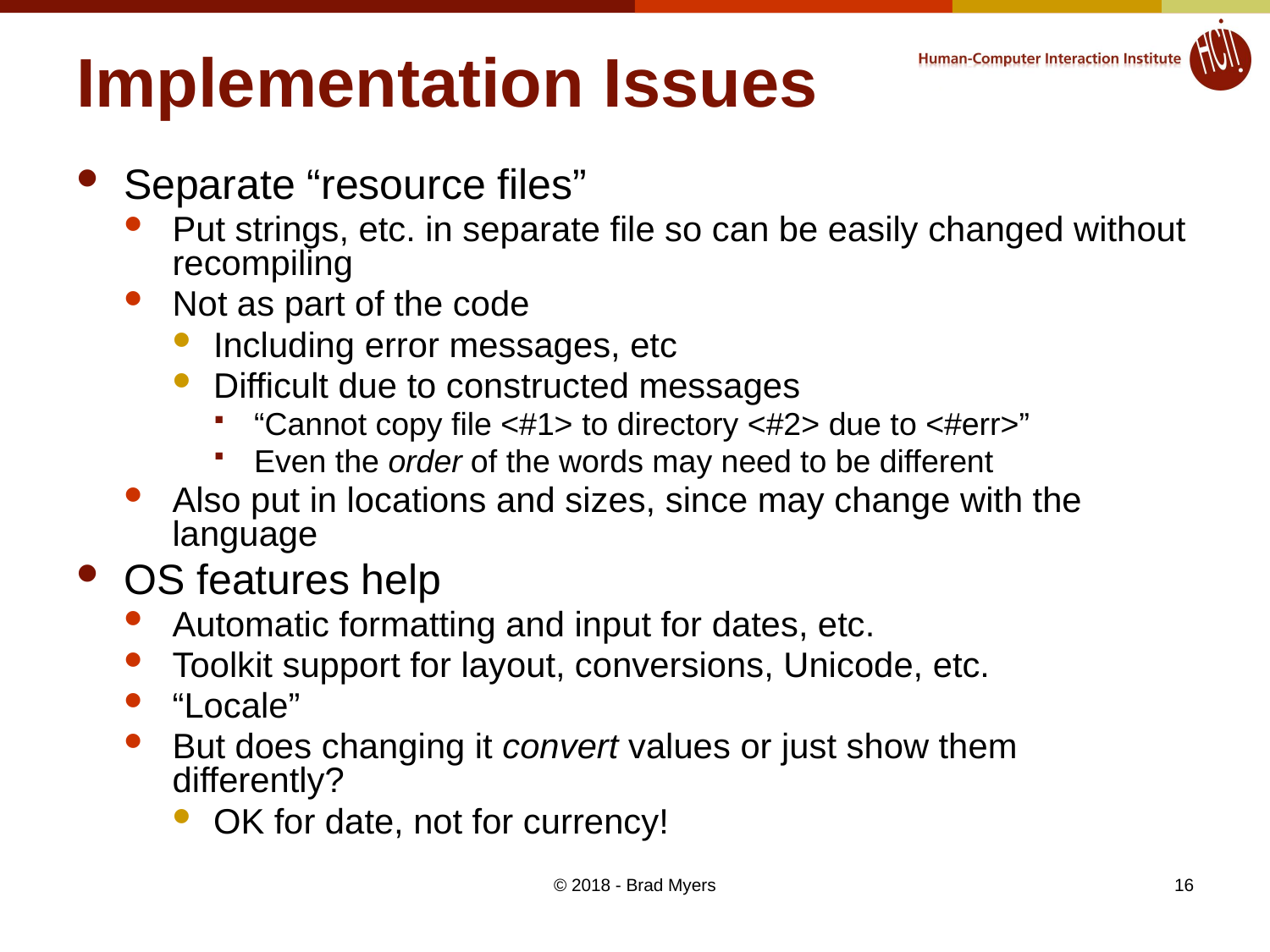

# Implementation Issues
Separate “resource files”
Put strings, etc. in separate file so can be easily changed without recompiling
Not as part of the code
Including error messages, etc
Difficult due to constructed messages
“Cannot copy file <#1> to directory <#2> due to <#err>”
Even the order of the words may need to be different
Also put in locations and sizes, since may change with the language
OS features help
Automatic formatting and input for dates, etc.
Toolkit support for layout, conversions, Unicode, etc.
“Locale”
But does changing it convert values or just show them differently?
OK for date, not for currency!
© 2018 - Brad Myers
16